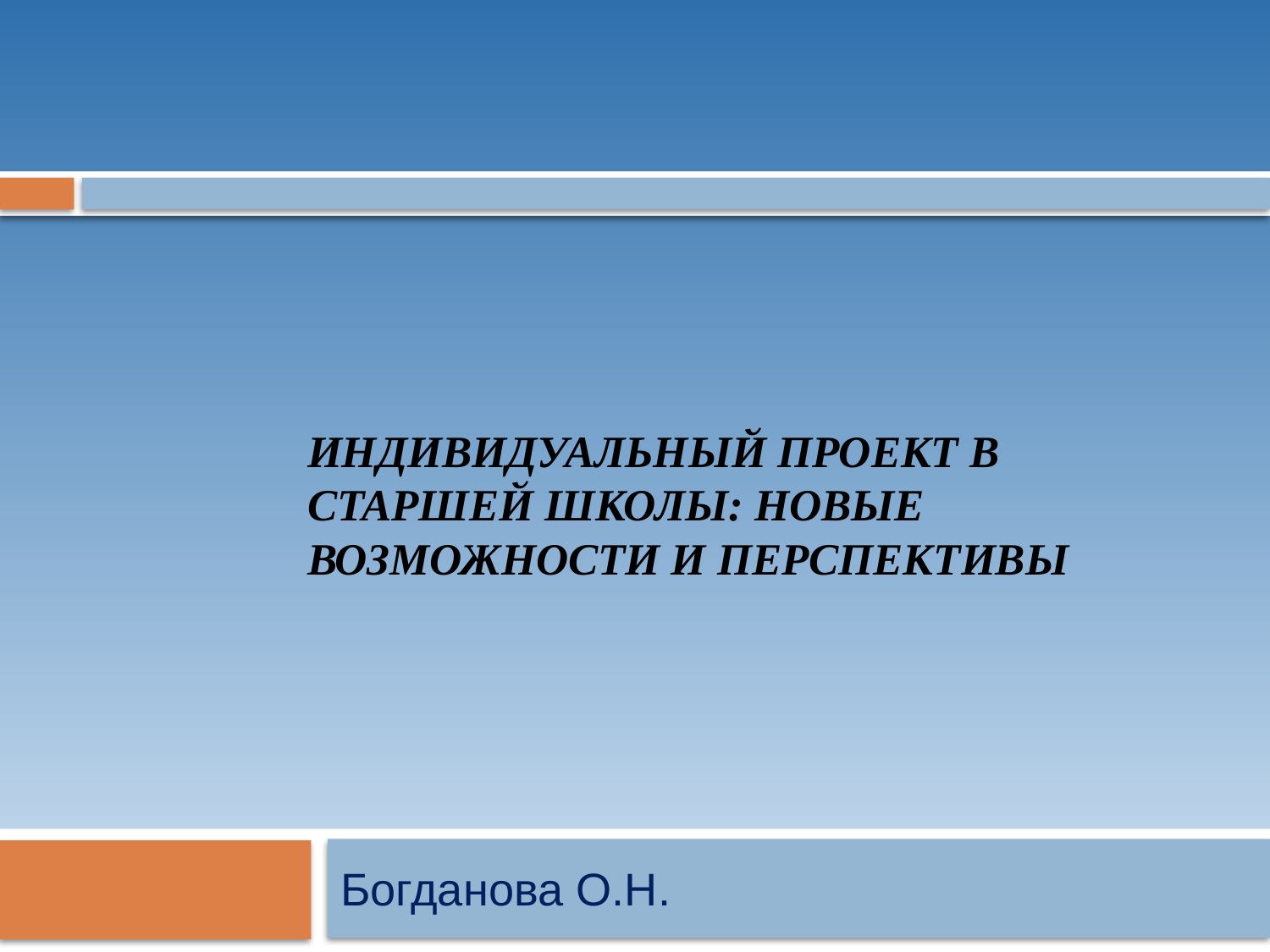

# Индивидуальный проект В старшей школы: новые возможности и перспективы
Богданова О.Н.